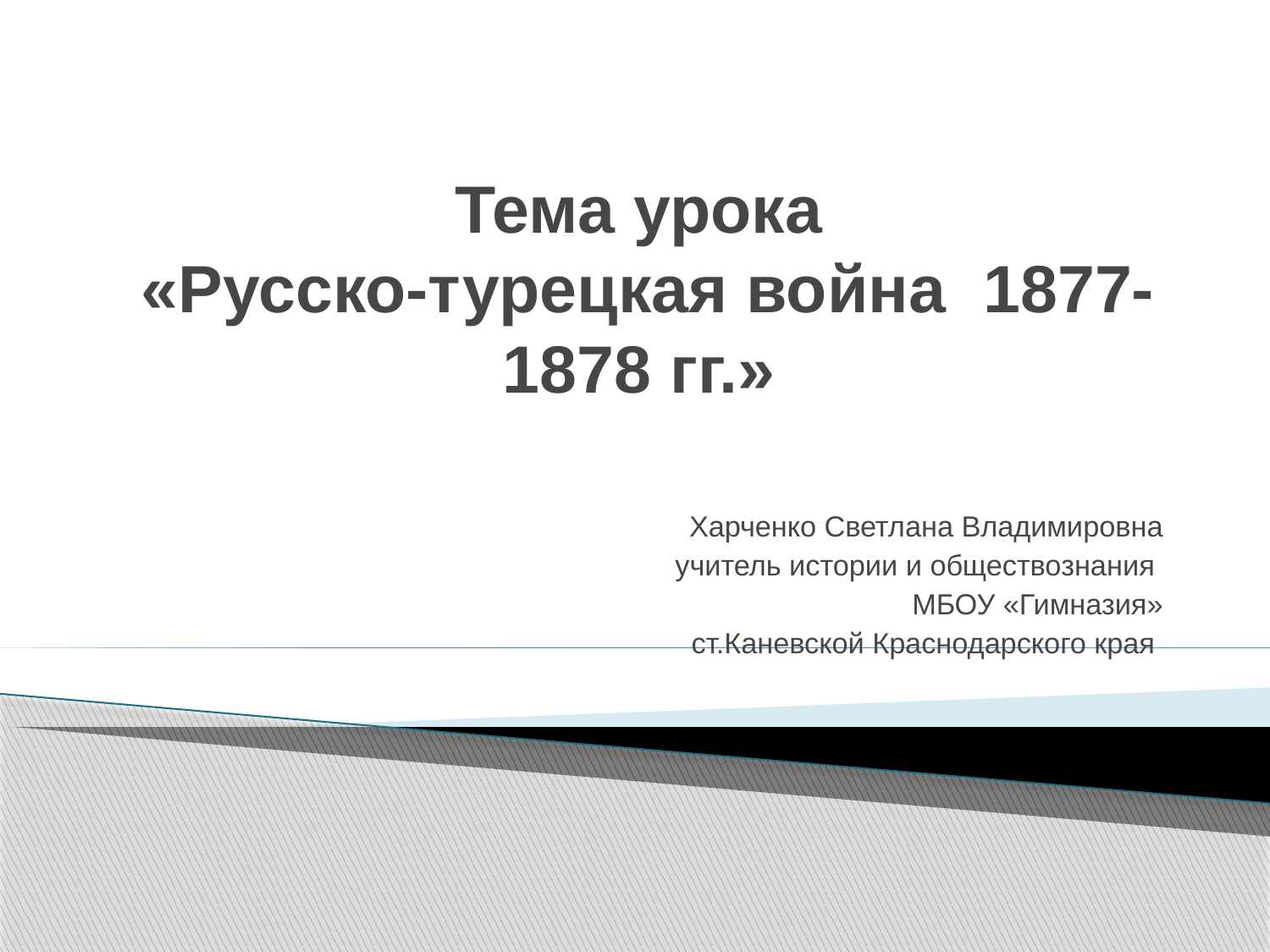

# Тема урока «Русско-турецкая война  1877-1878 гг.»
Харченко Светлана Владимировна
учитель истории и обществознания
МБОУ «Гимназия»
ст.Каневской Краснодарского края